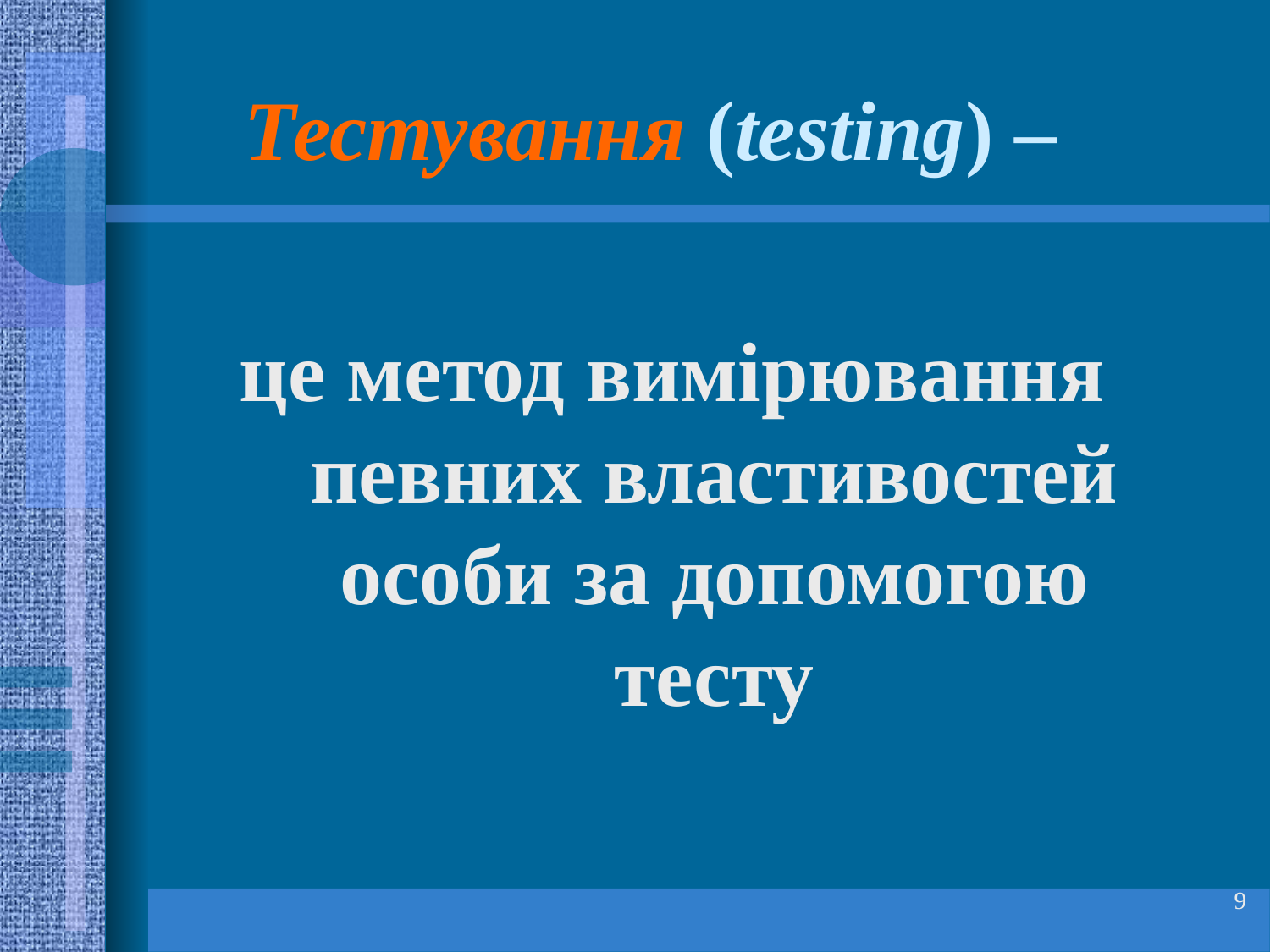

Тестування (testing) –

це метод вимірювання певних властивостей особи за допомогою тесту
9